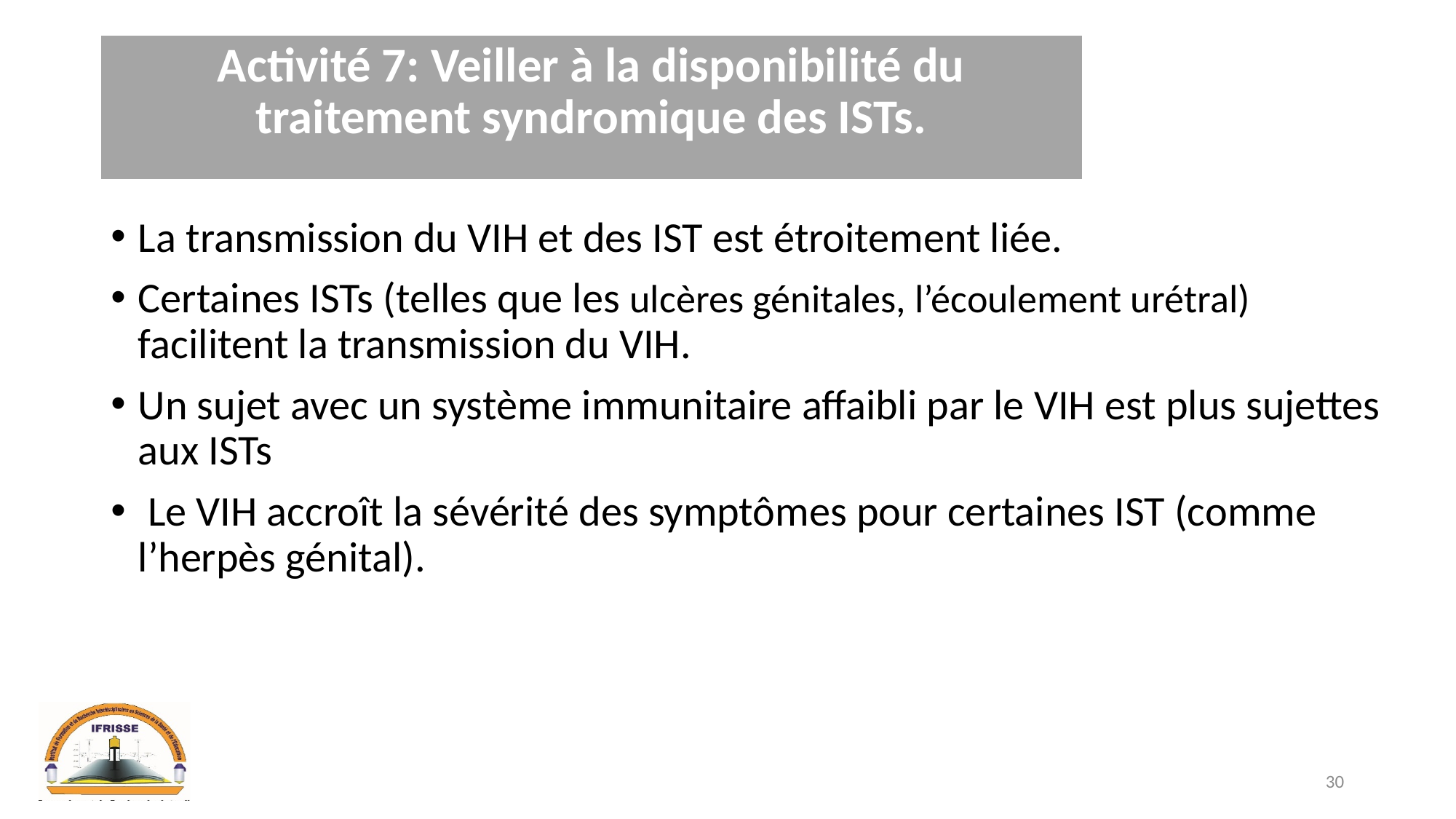

# Activité 7: Veiller à la disponibilité du traitement syndromique des ISTs.
La transmission du VIH et des IST est étroitement liée.
Certaines ISTs (telles que les ulcères génitales, l’écoulement urétral) facilitent la transmission du VIH.
Un sujet avec un système immunitaire affaibli par le VIH est plus sujettes aux ISTs
 Le VIH accroît la sévérité des symptômes pour certaines IST (comme l’herpès génital).

30